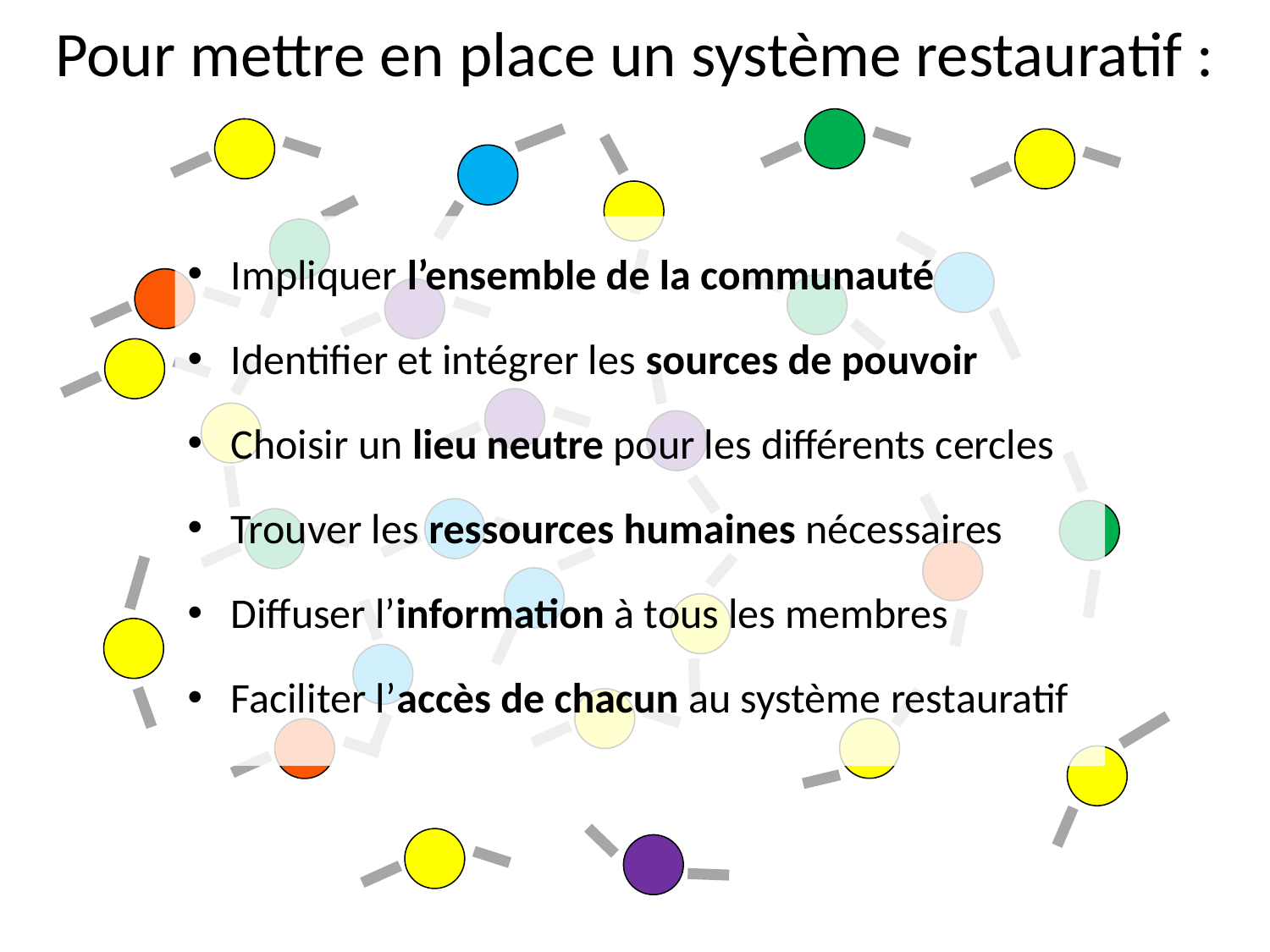

# Pour mettre en place un système restauratif :

   Impliquer l’ensemble de la communauté
   Identifier et intégrer les sources de pouvoir
   Choisir un lieu neutre pour les différents cercles
   Trouver les ressources humaines nécessaires
   Diffuser l’information à tous les membres
   Faciliter l’accès de chacun au système restauratif